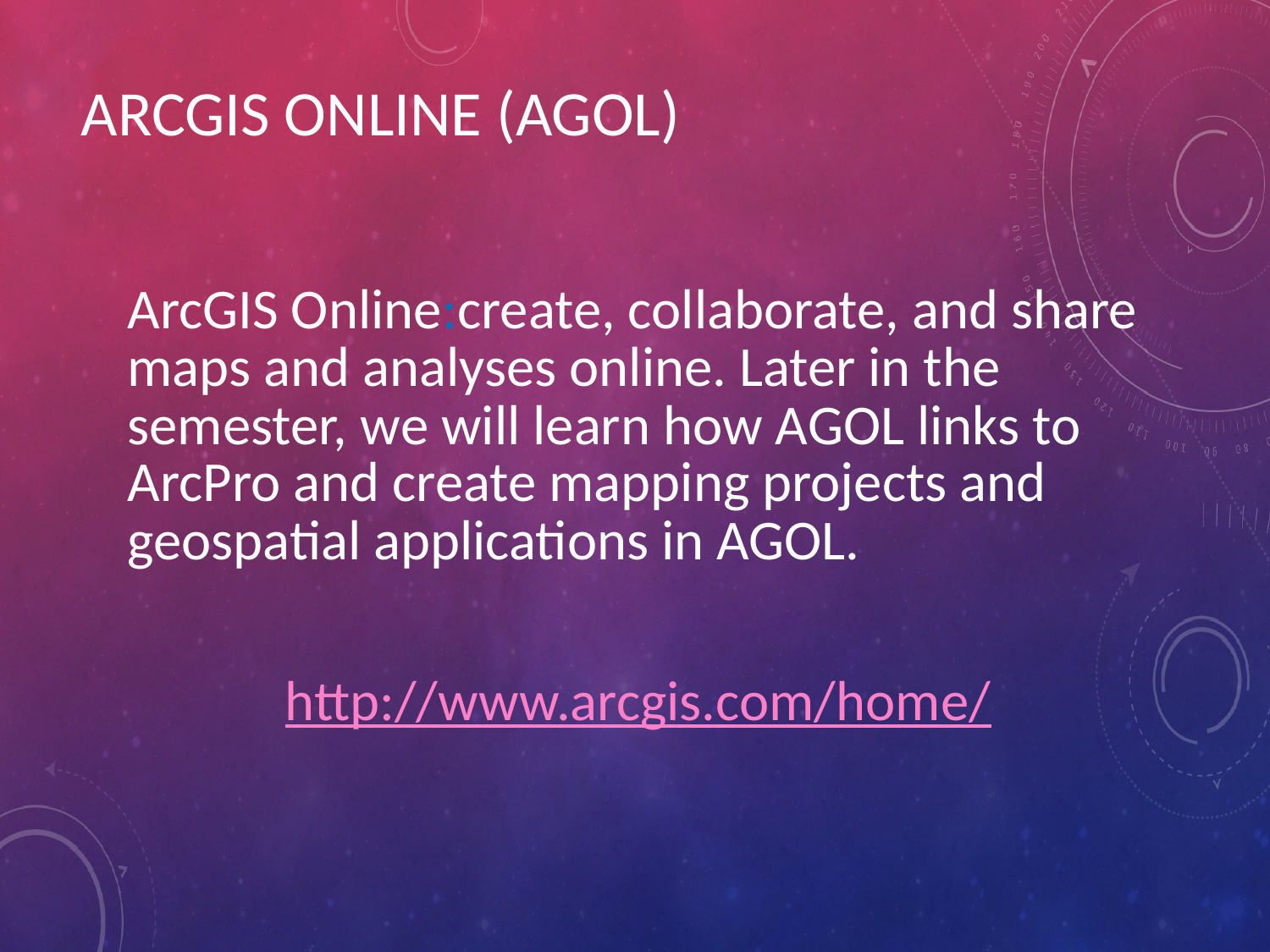

# ArcGIS online (AGOL)
ArcGIS Online:create, collaborate, and share maps and analyses online. Later in the semester, we will learn how AGOL links to ArcPro and create mapping projects and geospatial applications in AGOL.

http://www.arcgis.com/home/